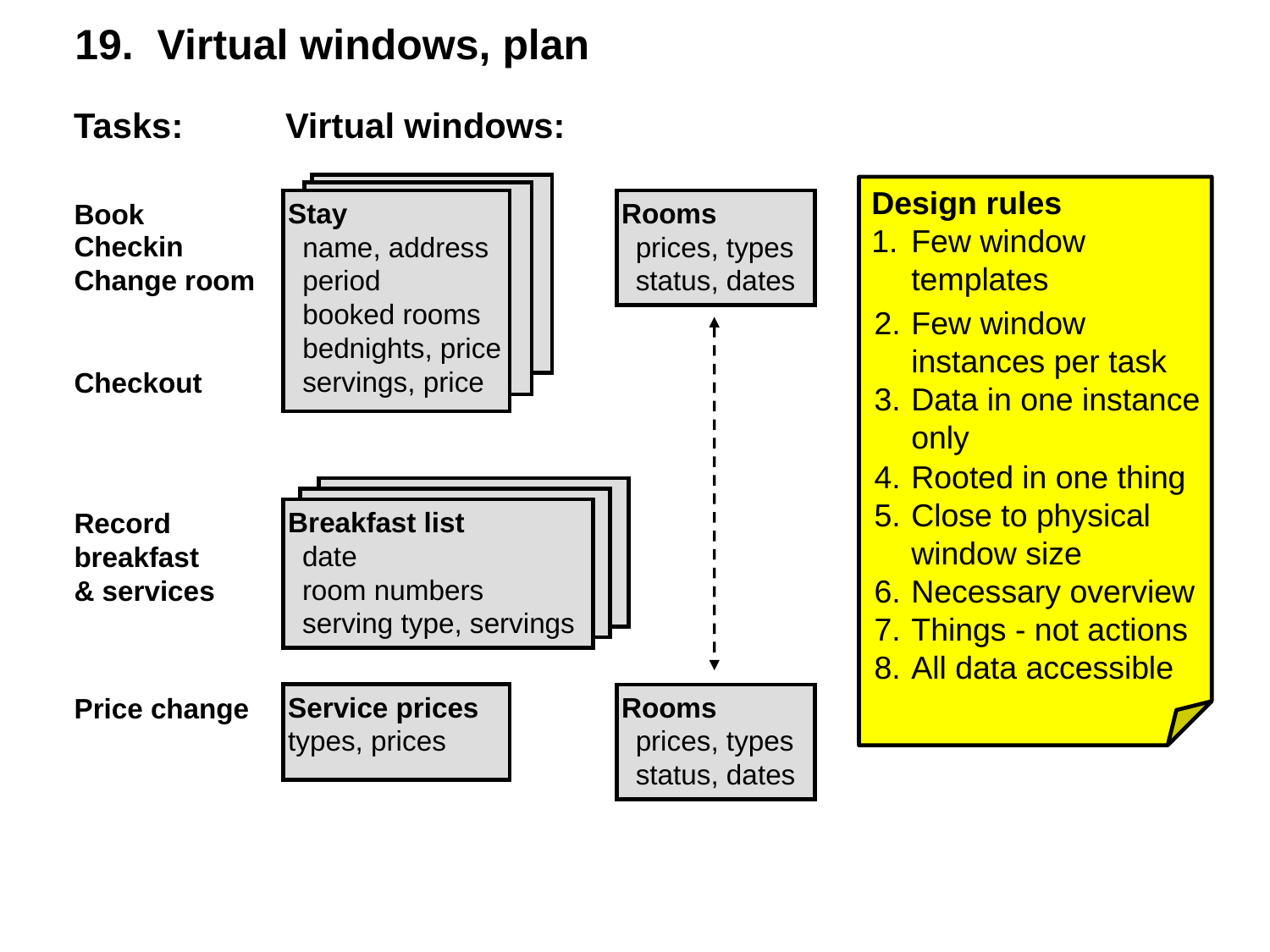

19.  Virtual windows, plan
Tasks:	Virtual windows:

Stay
	name, address
	period
	booked rooms
	bednights, price
	servings, price

Design rules
1.	Few window templates

Book
Stay
	name, address
	period
	booked rooms
Rooms
	prices, types
	status, dates
Checkin
Change room
2.	Few window instances per task
3.	Data in one instance only

Rooms
	prices, types
	status, dates

bednights, price
servings, price
Checkout
4.	Rooted in one thing
5.	Close to physical window size
6.	Necessary overview
7.	Things - not actions
8.	All data accessible

Breakfast list
	date
	room numbers
	serving type, servings
Record
breakfast
& services
Price change
Service prices
types, prices